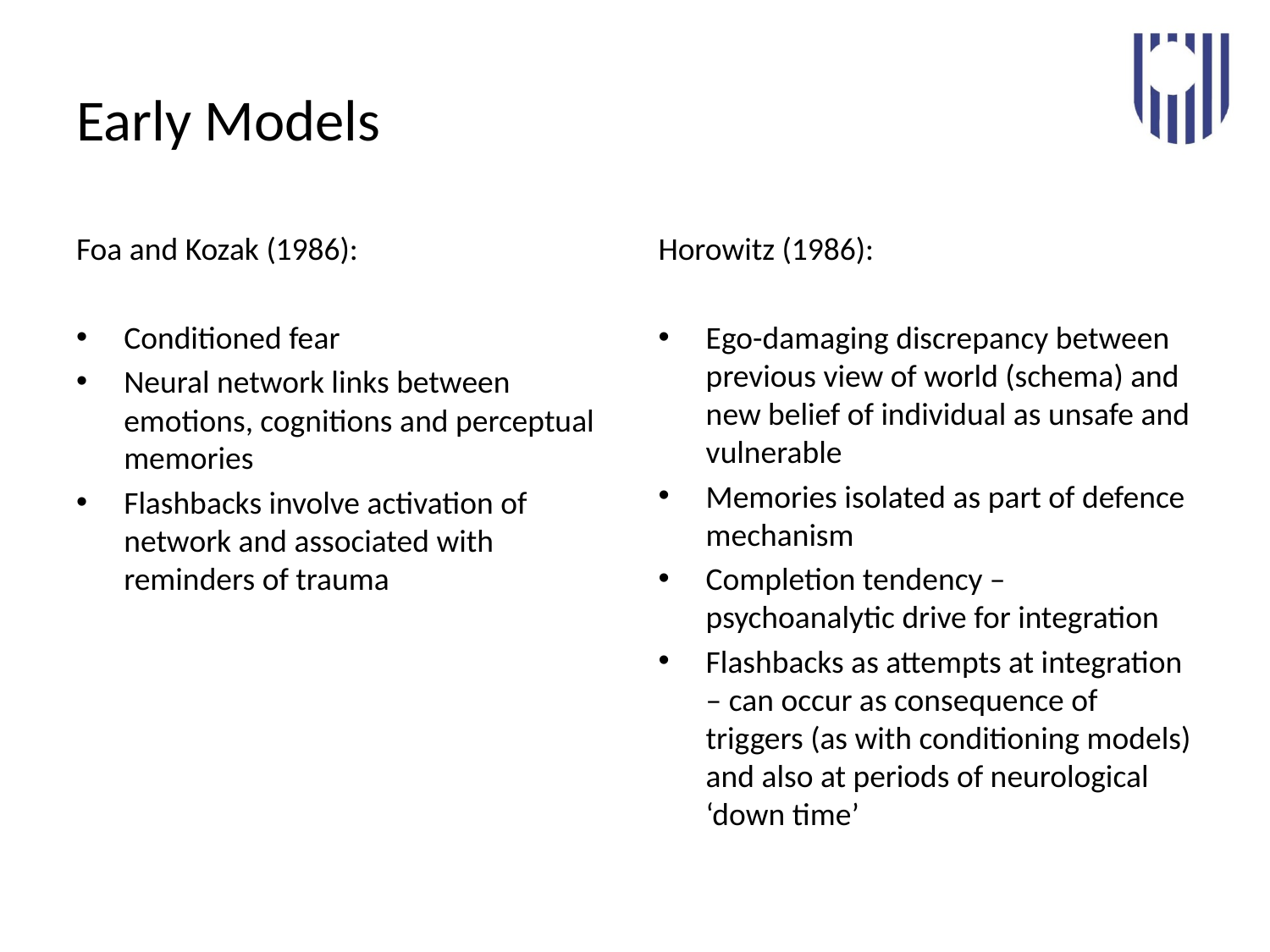

# Early Models
Foa and Kozak (1986):

Conditioned fear
Neural network links between emotions, cognitions and perceptual memories
Flashbacks involve activation of network and associated with reminders of trauma
Horowitz (1986):

Ego-damaging discrepancy between previous view of world (schema) and new belief of individual as unsafe and vulnerable
Memories isolated as part of defence mechanism
Completion tendency – psychoanalytic drive for integration
Flashbacks as attempts at integration – can occur as consequence of triggers (as with conditioning models) and also at periods of neurological ‘down time’